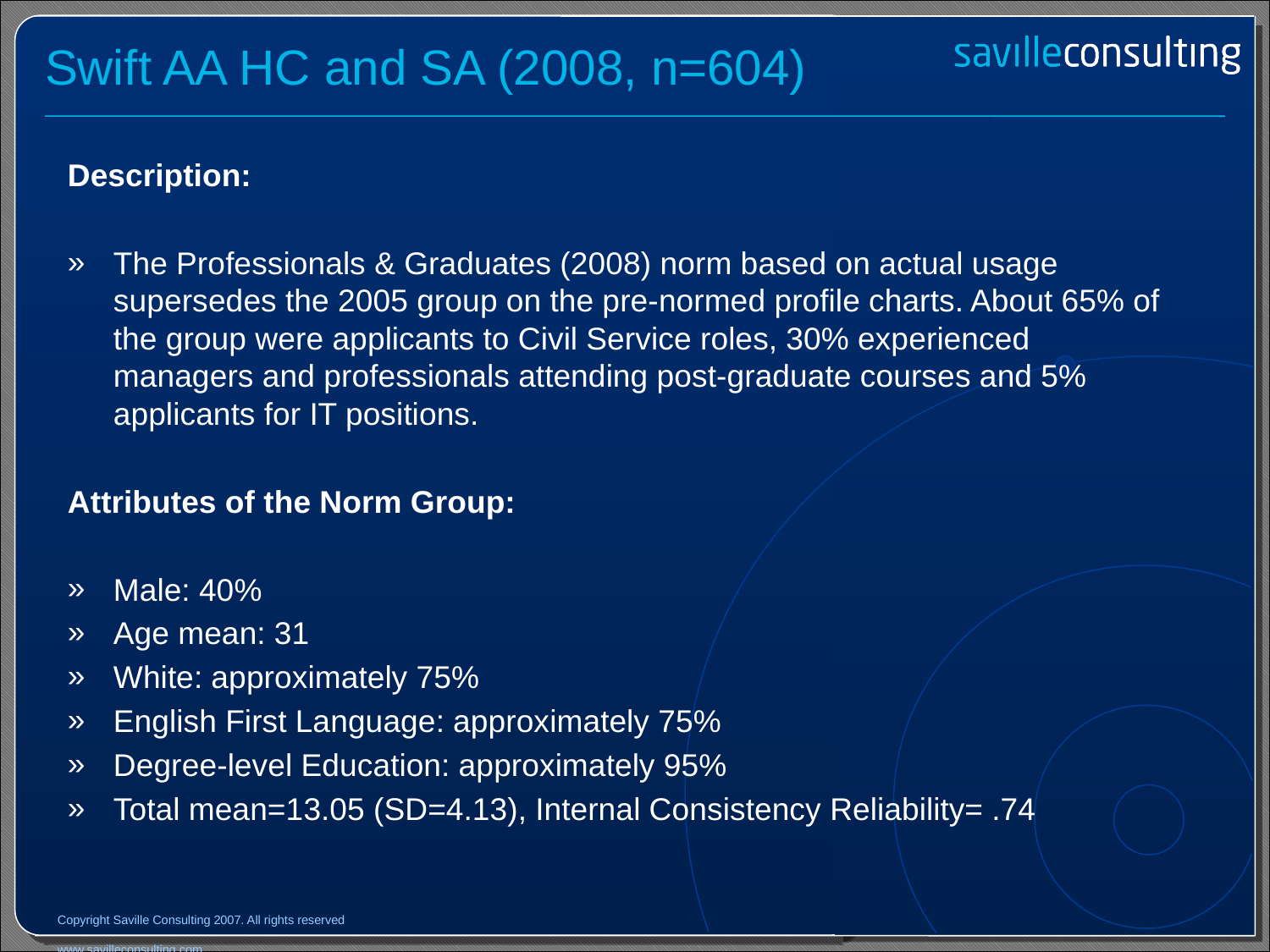

# Swift AA HC and SA (2008, n=604)
Description:

The Professionals & Graduates (2008) norm based on actual usage supersedes the 2005 group on the pre-normed profile charts. About 65% of the group were applicants to Civil Service roles, 30% experienced managers and professionals attending post-graduate courses and 5% applicants for IT positions.

Attributes of the Norm Group:

Male: 40%
Age mean: 31
White: approximately 75%
English First Language: approximately 75%
Degree-level Education: approximately 95%
Total mean=13.05 (SD=4.13), Internal Consistency Reliability= .74